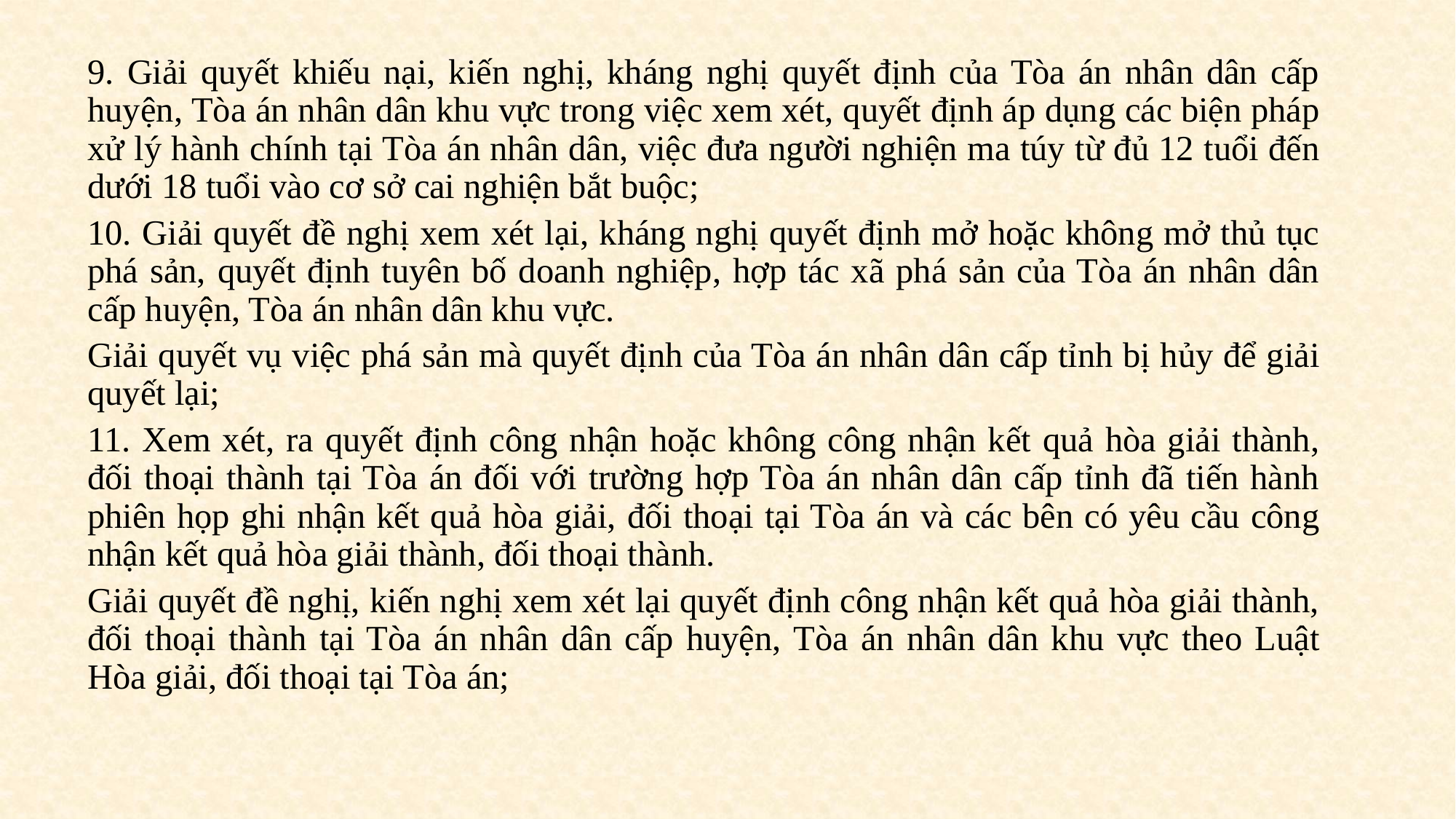

9. Giải quyết khiếu nại, kiến nghị, kháng nghị quyết định của Tòa án nhân dân cấp huyện, Tòa án nhân dân khu vực trong việc xem xét, quyết định áp dụng các biện pháp xử lý hành chính tại Tòa án nhân dân, việc đưa người nghiện ma túy từ đủ 12 tuổi đến dưới 18 tuổi vào cơ sở cai nghiện bắt buộc;
10. Giải quyết đề nghị xem xét lại, kháng nghị quyết định mở hoặc không mở thủ tục phá sản, quyết định tuyên bố doanh nghiệp, hợp tác xã phá sản của Tòa án nhân dân cấp huyện, Tòa án nhân dân khu vực.
Giải quyết vụ việc phá sản mà quyết định của Tòa án nhân dân cấp tỉnh bị hủy để giải quyết lại;
11. Xem xét, ra quyết định công nhận hoặc không công nhận kết quả hòa giải thành, đối thoại thành tại Tòa án đối với trường hợp Tòa án nhân dân cấp tỉnh đã tiến hành phiên họp ghi nhận kết quả hòa giải, đối thoại tại Tòa án và các bên có yêu cầu công nhận kết quả hòa giải thành, đối thoại thành.
Giải quyết đề nghị, kiến nghị xem xét lại quyết định công nhận kết quả hòa giải thành, đối thoại thành tại Tòa án nhân dân cấp huyện, Tòa án nhân dân khu vực theo Luật Hòa giải, đối thoại tại Tòa án;